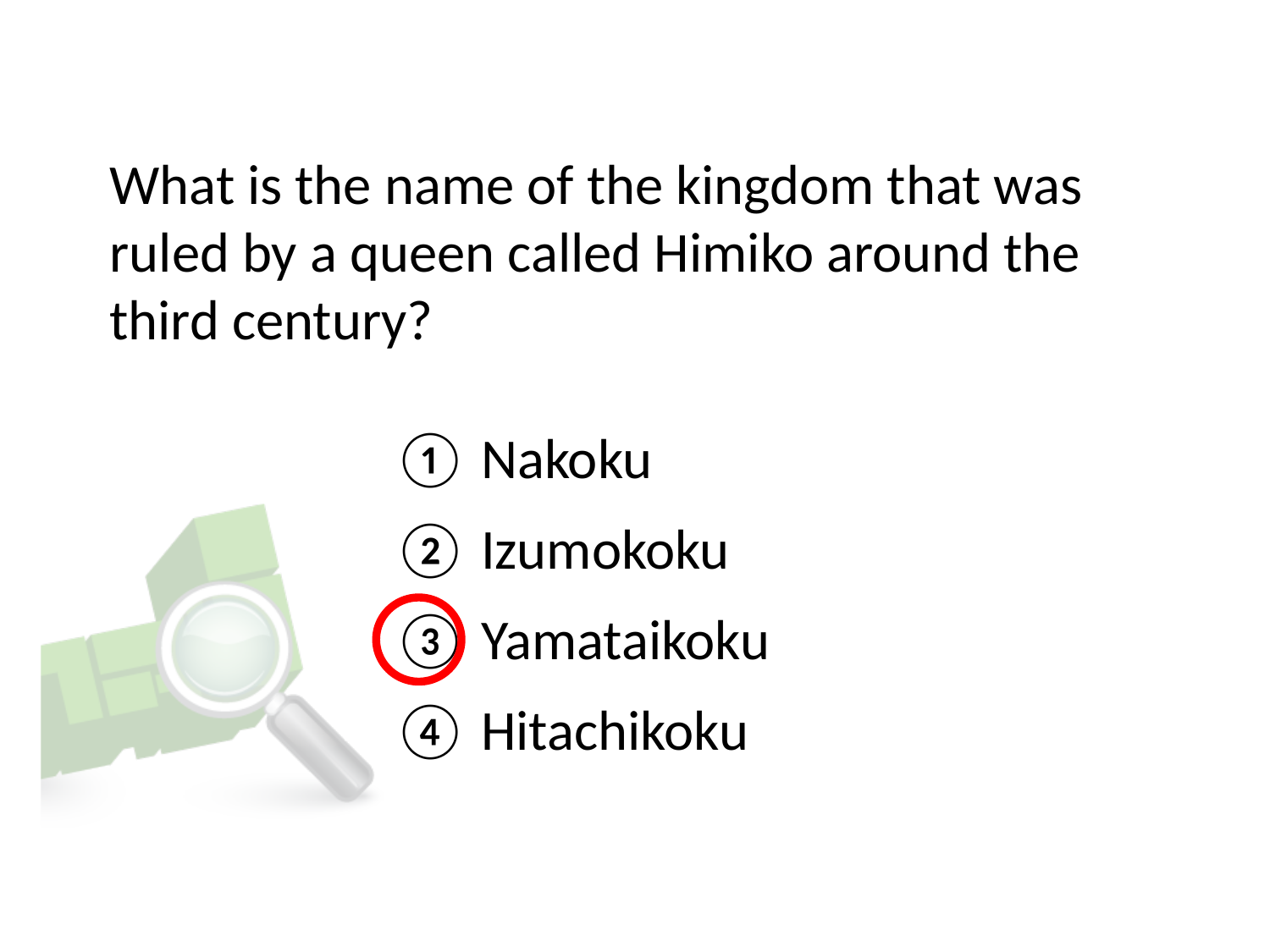

# What is the name of the kingdom that was ruled by a queen called Himiko around the third century?
① Nakoku
② Izumokoku
③ Yamataikoku
④ Hitachikoku